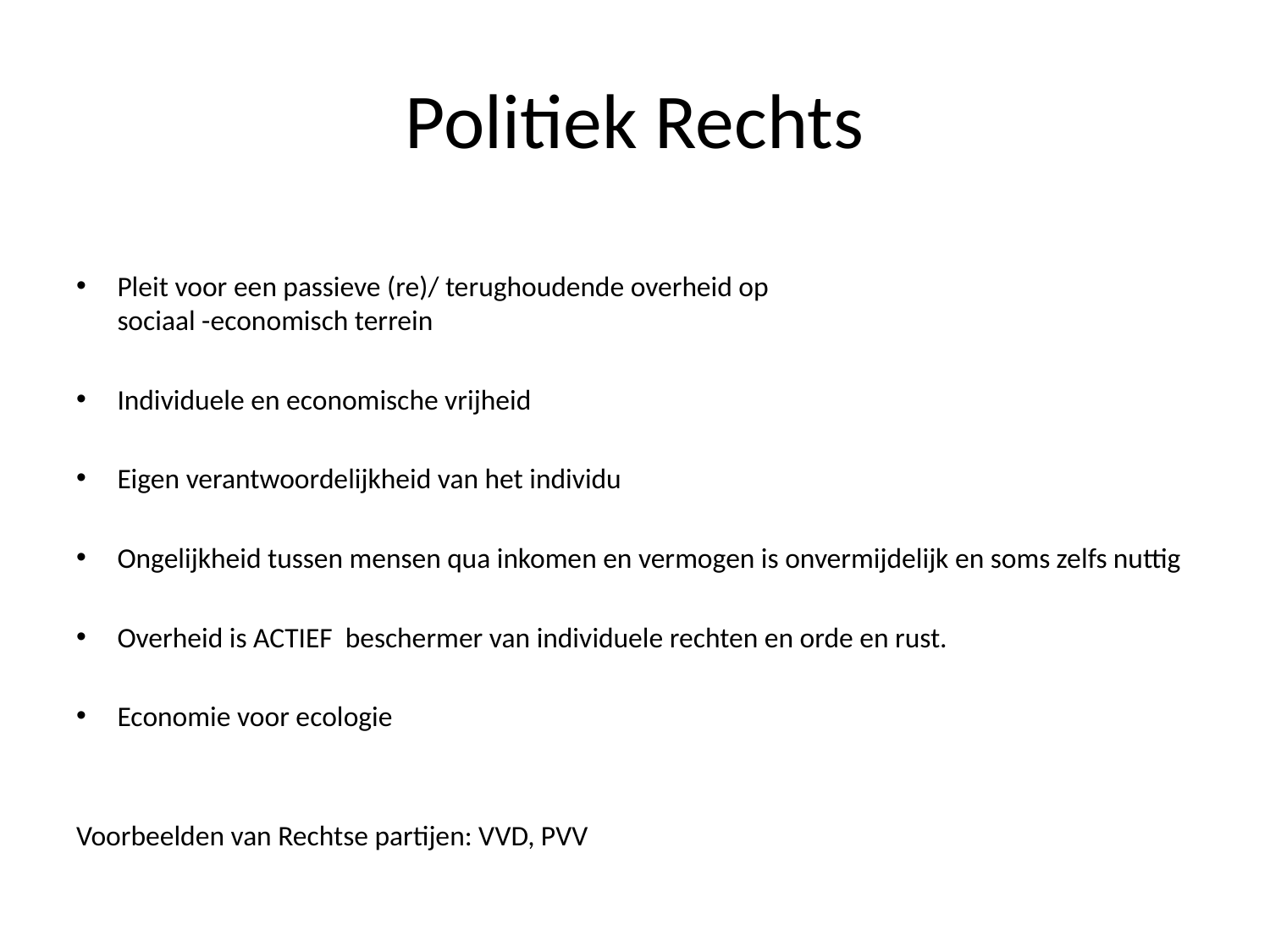

# Politiek Rechts

Pleit voor een passieve (re)/ terughoudende overheid op
sociaal -economisch terrein

Individuele en economische vrijheid

Eigen verantwoordelijkheid van het individu

Ongelijkheid tussen mensen qua inkomen en vermogen is onvermijdelijk en soms zelfs nuttig

Overheid is ACTIEF  beschermer van individuele rechten en orde en rust.

Economie voor ecologie

Voorbeelden van Rechtse partijen: VVD, PVV